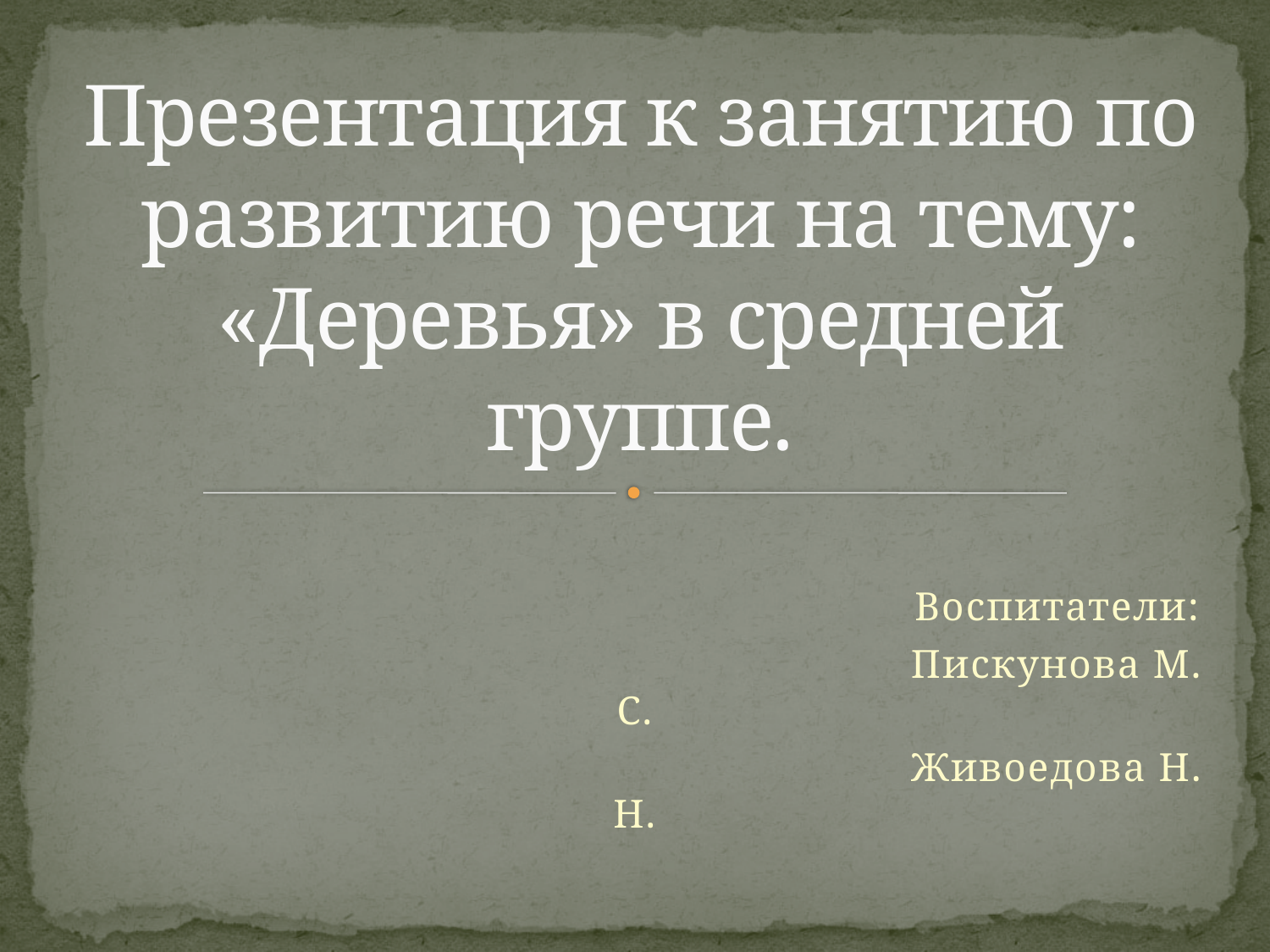

# Презентация к занятию по развитию речи на тему: «Деревья» в средней группе.
                                                                      Воспитатели:
                                                                      Пискунова М. С.
                                                                      Живоедова Н. Н.